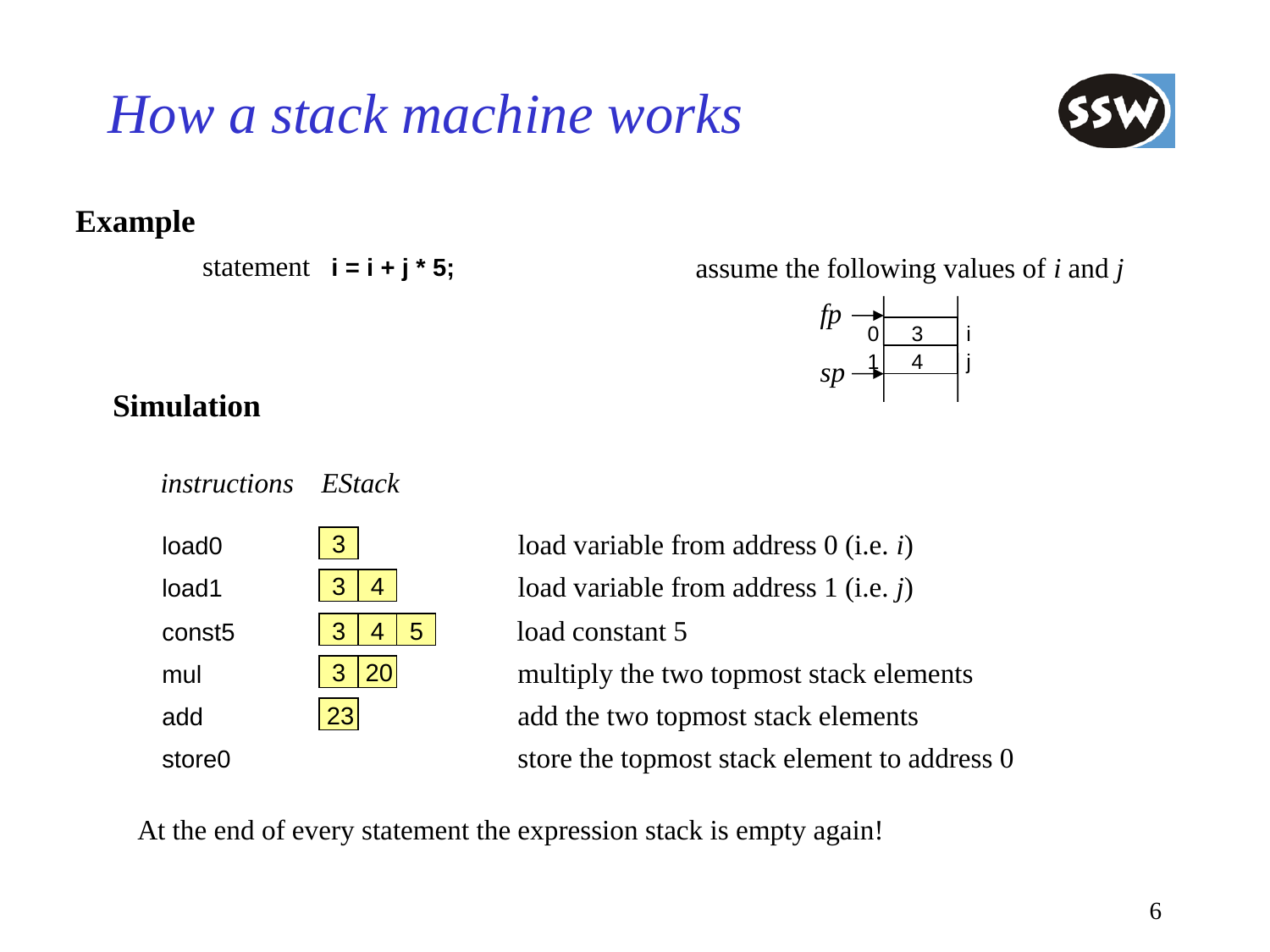

# How a stack machine works
Example
	statement   i = i + j * 5;
assume the following values of i and j
fp

0
3
i

sp
1
4
j

Simulation
instructions
EStack
load variable from address 0 (i.e. i)
load0

3
load variable from address 1 (i.e. j)
load1

3
4
load constant 5
const5

3
4
5
multiply the two topmost stack elements
mul

3
20
add the two topmost stack elements
add

23
store the topmost stack element to address 0
store0
At the end of every statement the expression stack is empty again!
6